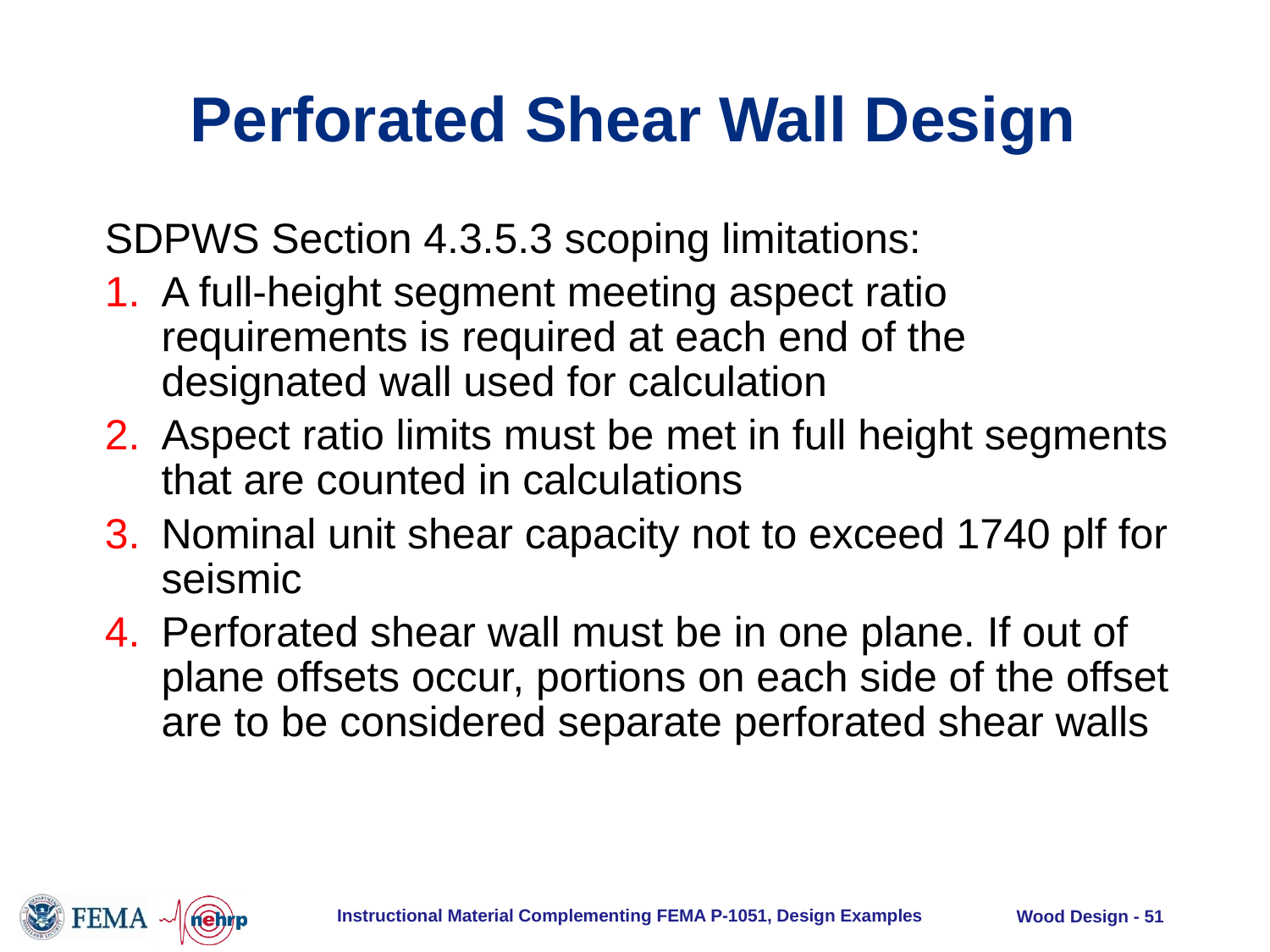

# Perforated Shear Wall Design
SDPWS Section 4.3.5.3 scoping limitations:
A full-height segment meeting aspect ratio requirements is required at each end of the designated wall used for calculation
Aspect ratio limits must be met in full height segments that are counted in calculations
Nominal unit shear capacity not to exceed 1740 plf for seismic
Perforated shear wall must be in one plane. If out of plane offsets occur, portions on each side of the offset are to be considered separate perforated shear walls